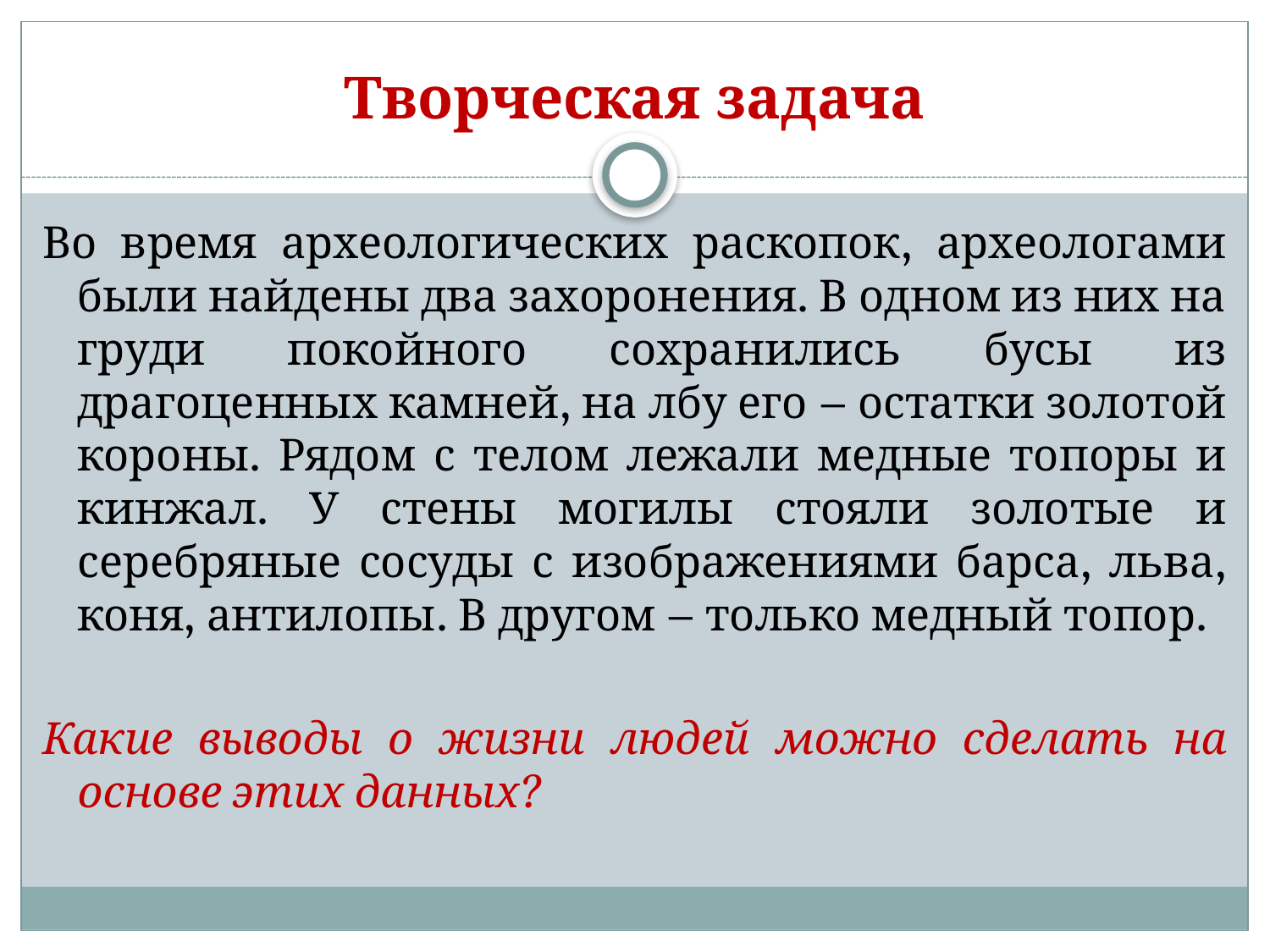

# Творческая задача
Во время археологических раскопок, археологами были найдены два захоронения. В одном из них на груди покойного сохранились бусы из драгоценных камней, на лбу его – остатки золотой короны. Рядом с телом лежали медные топоры и кинжал. У стены могилы стояли золотые и серебряные сосуды с изображениями барса, льва, коня, антилопы. В другом – только медный топор.

Какие выводы о жизни людей можно сделать на основе этих данных?